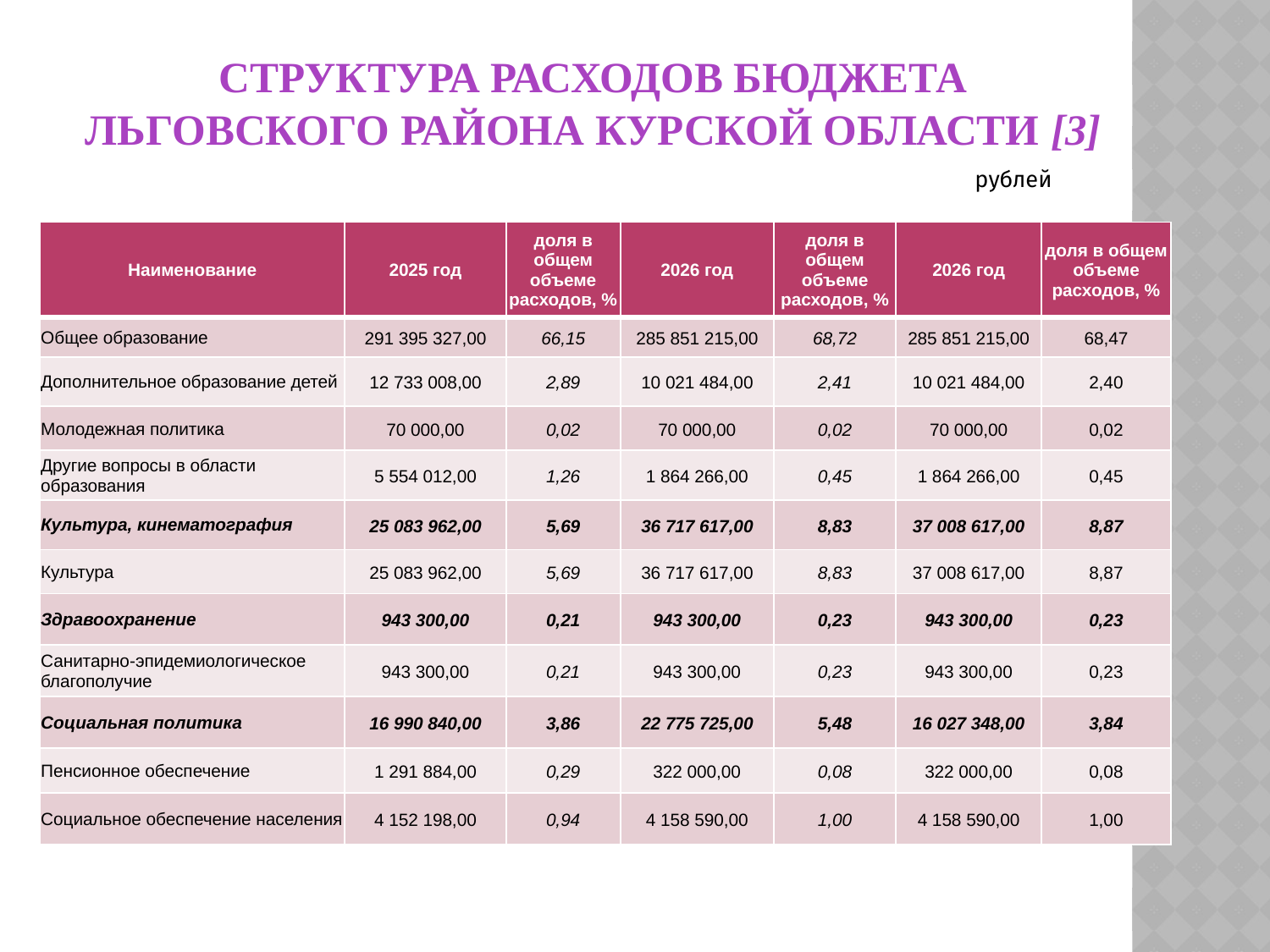

# СТРУКТУРА РАСХОДОВ БЮДЖЕТА ЛЬГОВСКОГО РАЙОНА КУРСКОЙ ОБЛАСТИ [3]
рублей
| Наименование | 2025 год | доля в общем объеме расходов, % | 2026 год | доля в общем объеме расходов, % | 2026 год | доля в общем объеме расходов, % |
| --- | --- | --- | --- | --- | --- | --- |
| Общее образование | 291 395 327,00 | 66,15 | 285 851 215,00 | 68,72 | 285 851 215,00 | 68,47 |
| Дополнительное образование детей | 12 733 008,00 | 2,89 | 10 021 484,00 | 2,41 | 10 021 484,00 | 2,40 |
| Молодежная политика | 70 000,00 | 0,02 | 70 000,00 | 0,02 | 70 000,00 | 0,02 |
| Другие вопросы в области образования | 5 554 012,00 | 1,26 | 1 864 266,00 | 0,45 | 1 864 266,00 | 0,45 |
| Культура, кинематография | 25 083 962,00 | 5,69 | 36 717 617,00 | 8,83 | 37 008 617,00 | 8,87 |
| Культура | 25 083 962,00 | 5,69 | 36 717 617,00 | 8,83 | 37 008 617,00 | 8,87 |
| Здравоохранение | 943 300,00 | 0,21 | 943 300,00 | 0,23 | 943 300,00 | 0,23 |
| Санитарно-эпидемиологическое благополучие | 943 300,00 | 0,21 | 943 300,00 | 0,23 | 943 300,00 | 0,23 |
| Социальная политика | 16 990 840,00 | 3,86 | 22 775 725,00 | 5,48 | 16 027 348,00 | 3,84 |
| Пенсионное обеспечение | 1 291 884,00 | 0,29 | 322 000,00 | 0,08 | 322 000,00 | 0,08 |
| Социальное обеспечение населения | 4 152 198,00 | 0,94 | 4 158 590,00 | 1,00 | 4 158 590,00 | 1,00 |